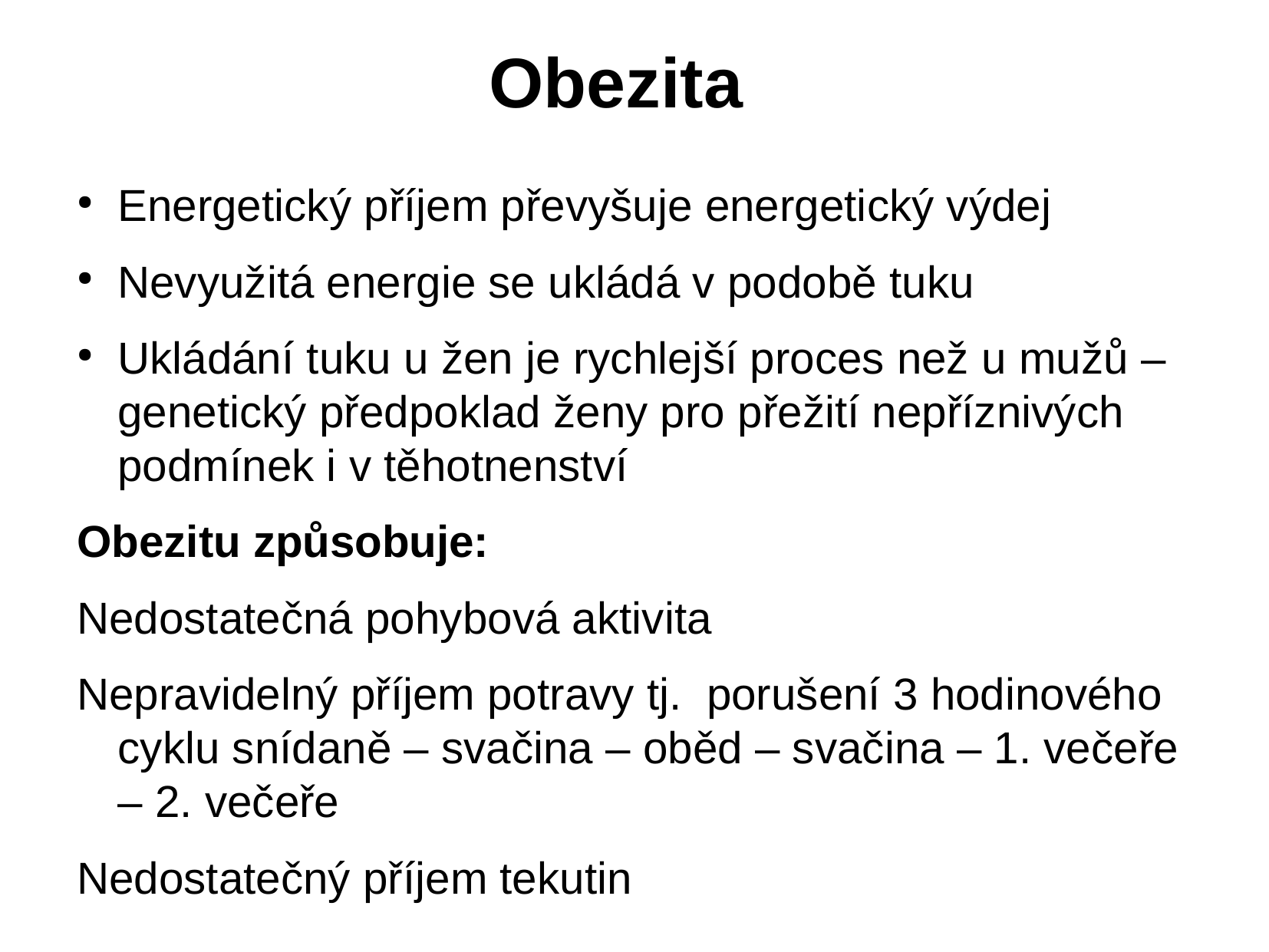

# Obezita
Energetický příjem převyšuje energetický výdej
Nevyužitá energie se ukládá v podobě tuku
Ukládání tuku u žen je rychlejší proces než u mužů – genetický předpoklad ženy pro přežití nepříznivých podmínek i v těhotnenství
Obezitu způsobuje:
Nedostatečná pohybová aktivita
Nepravidelný příjem potravy tj.  porušení 3 hodinového cyklu snídaně – svačina – oběd – svačina – 1. večeře – 2. večeře
Nedostatečný příjem tekutin